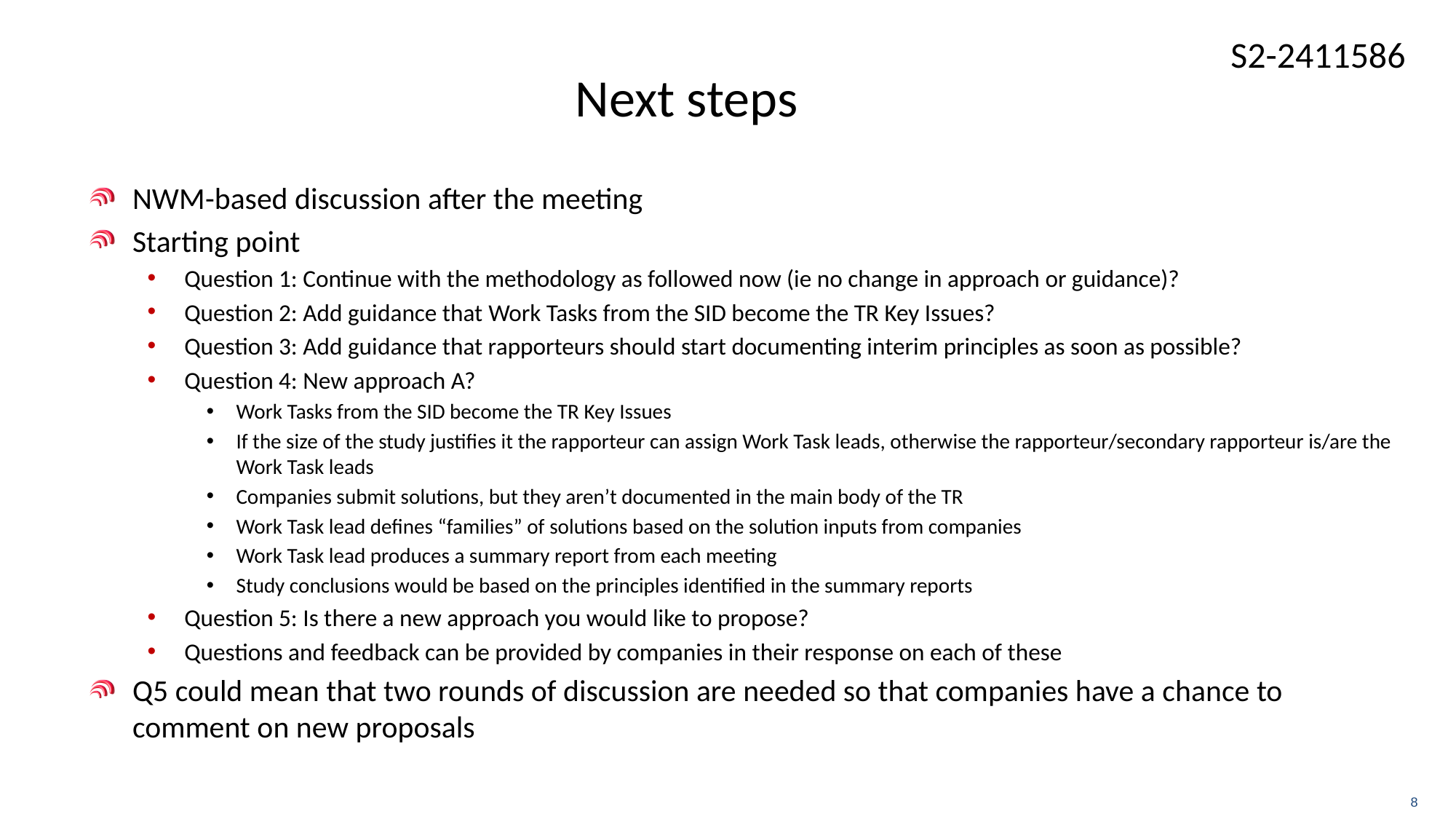

# Next steps
NWM-based discussion after the meeting
Starting point
Question 1: Continue with the methodology as followed now (ie no change in approach or guidance)?
Question 2: Add guidance that Work Tasks from the SID become the TR Key Issues?
Question 3: Add guidance that rapporteurs should start documenting interim principles as soon as possible?
Question 4: New approach A?
Work Tasks from the SID become the TR Key Issues
If the size of the study justifies it the rapporteur can assign Work Task leads, otherwise the rapporteur/secondary rapporteur is/are the Work Task leads
Companies submit solutions, but they aren’t documented in the main body of the TR
Work Task lead defines “families” of solutions based on the solution inputs from companies
Work Task lead produces a summary report from each meeting
Study conclusions would be based on the principles identified in the summary reports
Question 5: Is there a new approach you would like to propose?
Questions and feedback can be provided by companies in their response on each of these
Q5 could mean that two rounds of discussion are needed so that companies have a chance to comment on new proposals